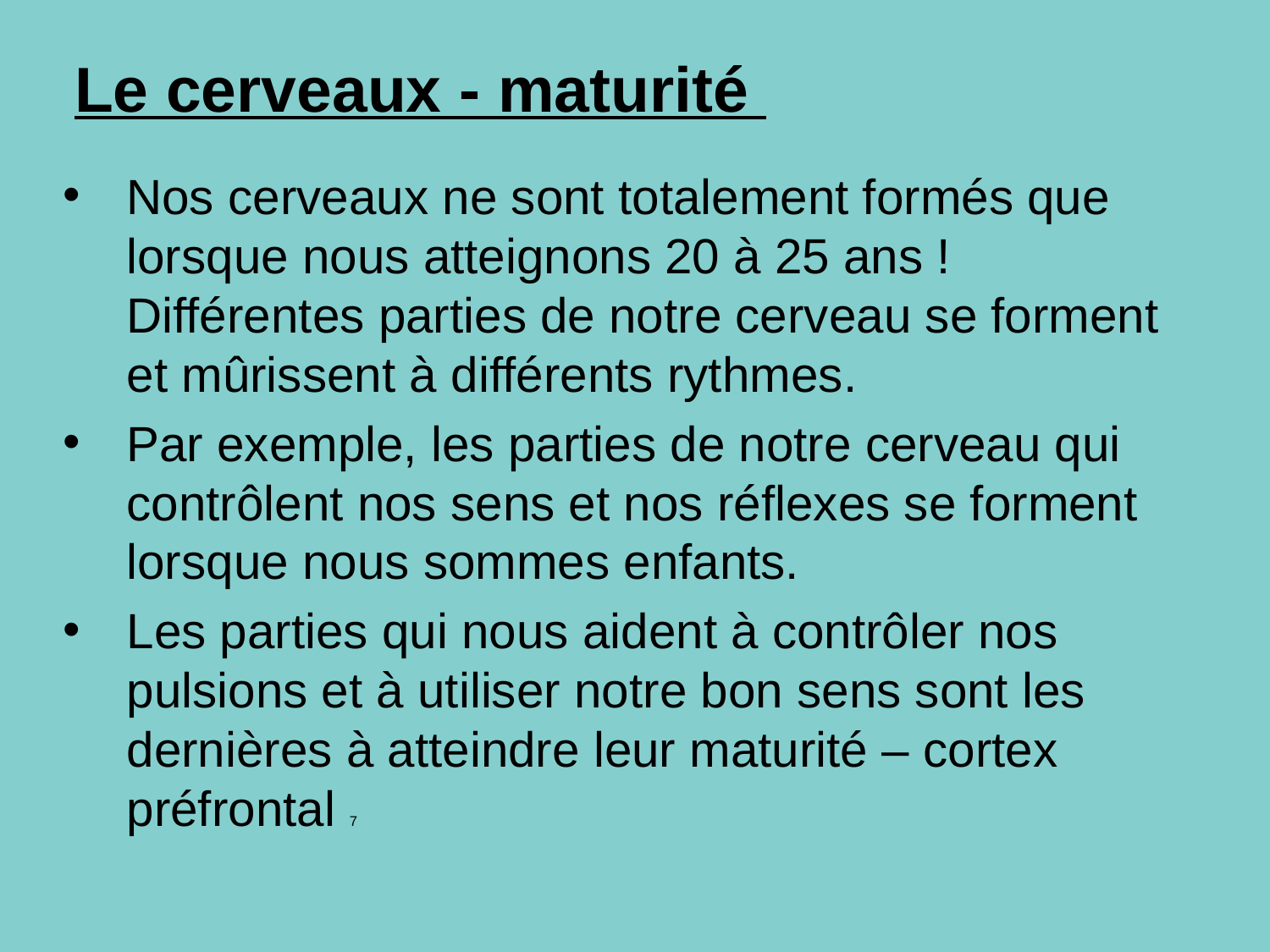

# Le cerveaux - maturité
Nos cerveaux ne sont totalement formés que lorsque nous atteignons 20 à 25 ans ! Différentes parties de notre cerveau se forment et mûrissent à différents rythmes.
Par exemple, les parties de notre cerveau qui contrôlent nos sens et nos réflexes se forment lorsque nous sommes enfants.
Les parties qui nous aident à contrôler nos pulsions et à utiliser notre bon sens sont les dernières à atteindre leur maturité – cortex  préfrontal 7